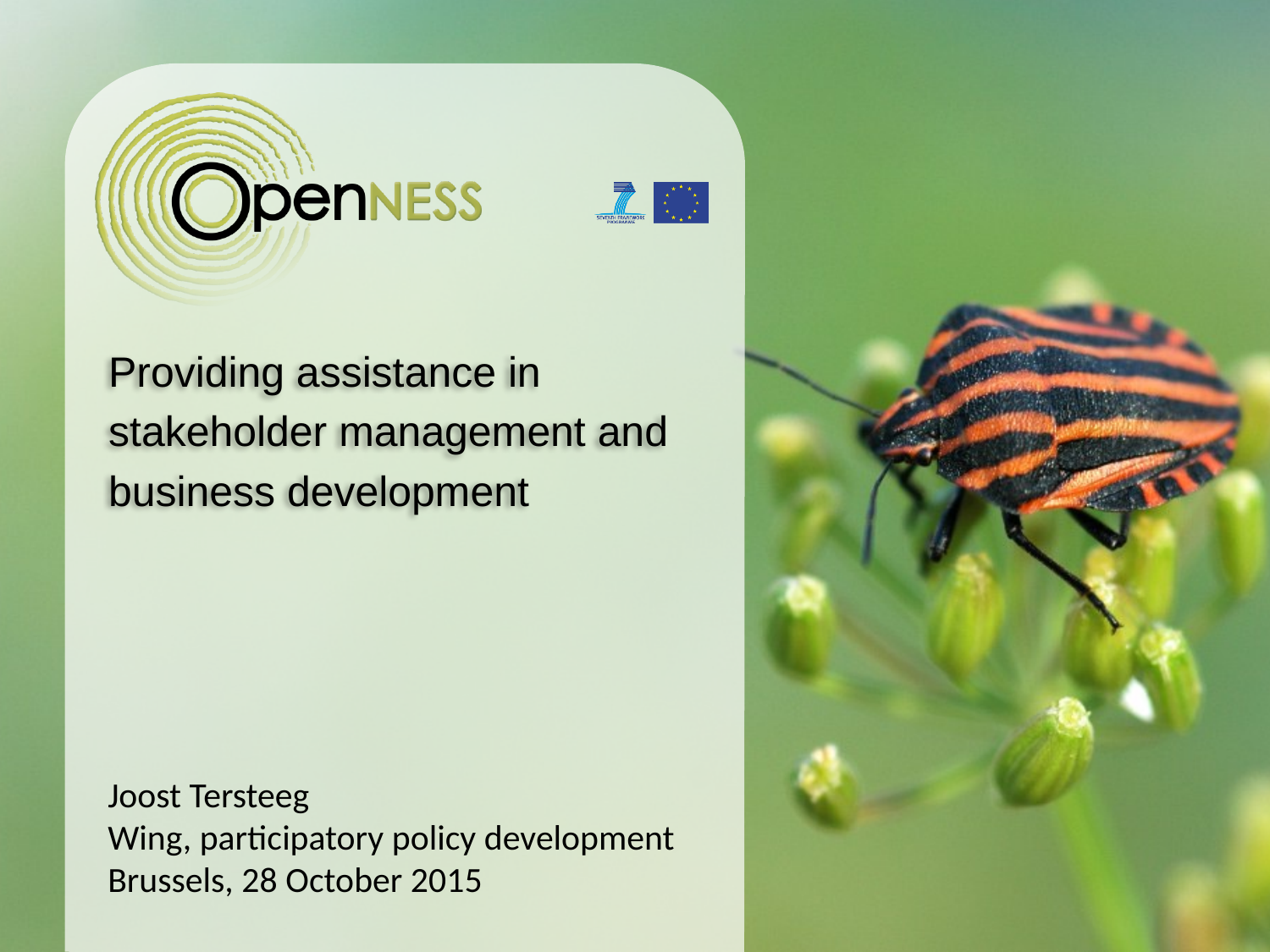

# Providing assistance in stakeholder management and business development
Joost Tersteeg
Wing, participatory policy development
Brussels, 28 October 2015